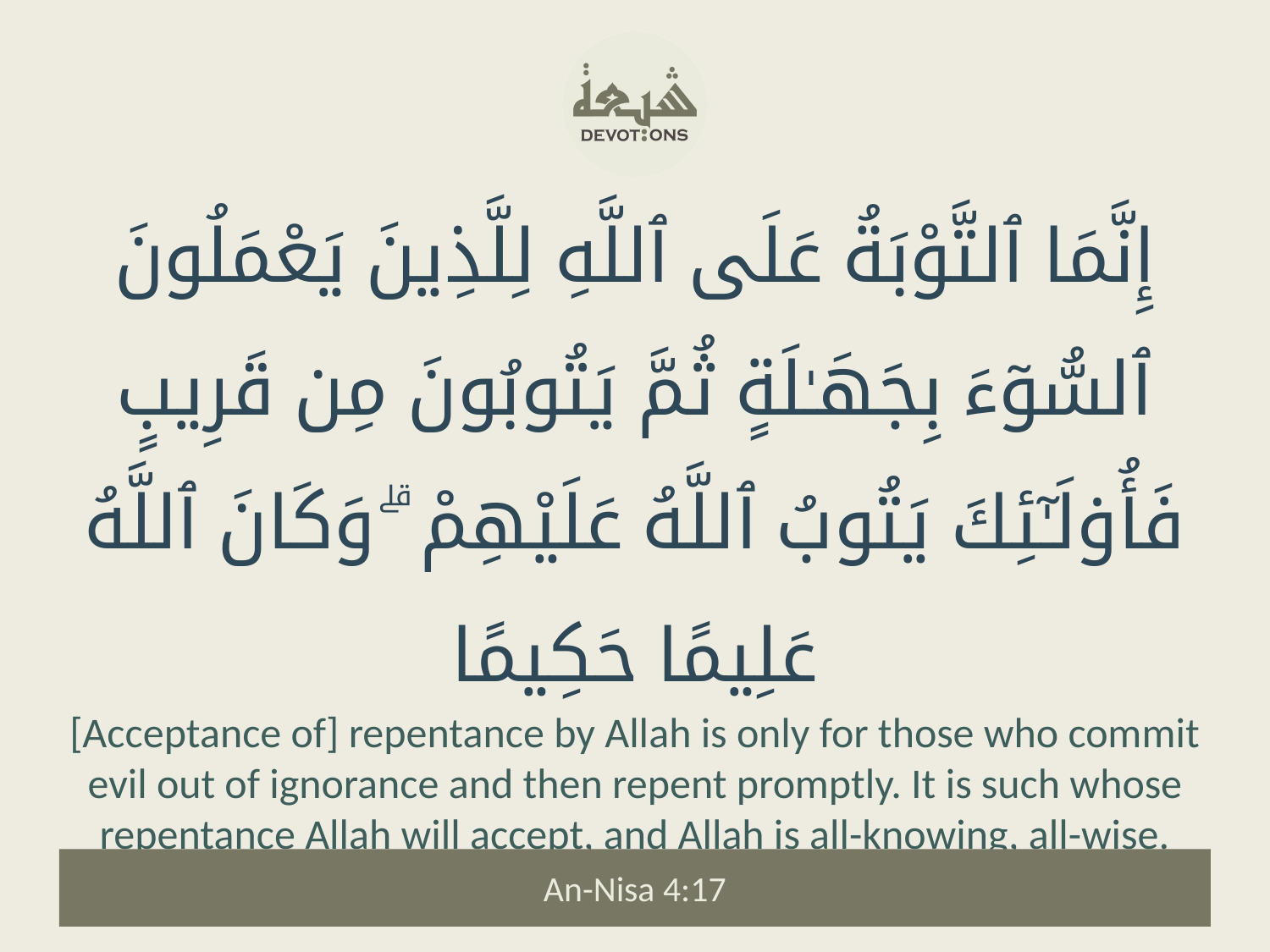

إِنَّمَا ٱلتَّوْبَةُ عَلَى ٱللَّهِ لِلَّذِينَ يَعْمَلُونَ ٱلسُّوٓءَ بِجَهَـٰلَةٍ ثُمَّ يَتُوبُونَ مِن قَرِيبٍ فَأُو۟لَـٰٓئِكَ يَتُوبُ ٱللَّهُ عَلَيْهِمْ ۗ وَكَانَ ٱللَّهُ عَلِيمًا حَكِيمًا
[Acceptance of] repentance by Allah is only for those who commit evil out of ignorance and then repent promptly. It is such whose repentance Allah will accept, and Allah is all-knowing, all-wise.
An-Nisa 4:17